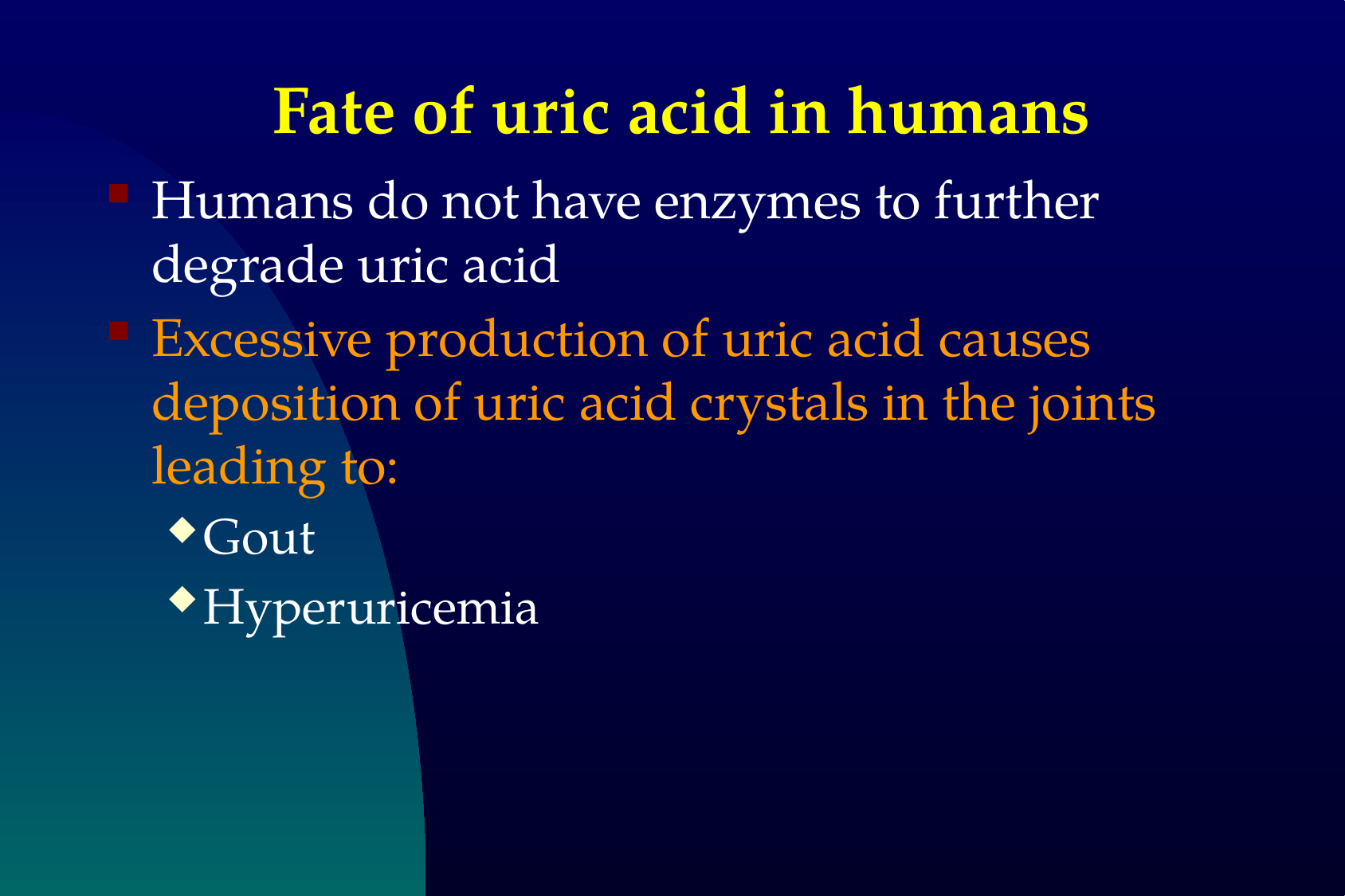

# Fate of uric acid in humans
Humans do not have enzymes to further degrade uric acid
Excessive production of uric acid causes deposition of uric acid crystals in the joints leading to:
Gout
Hyperuricemia